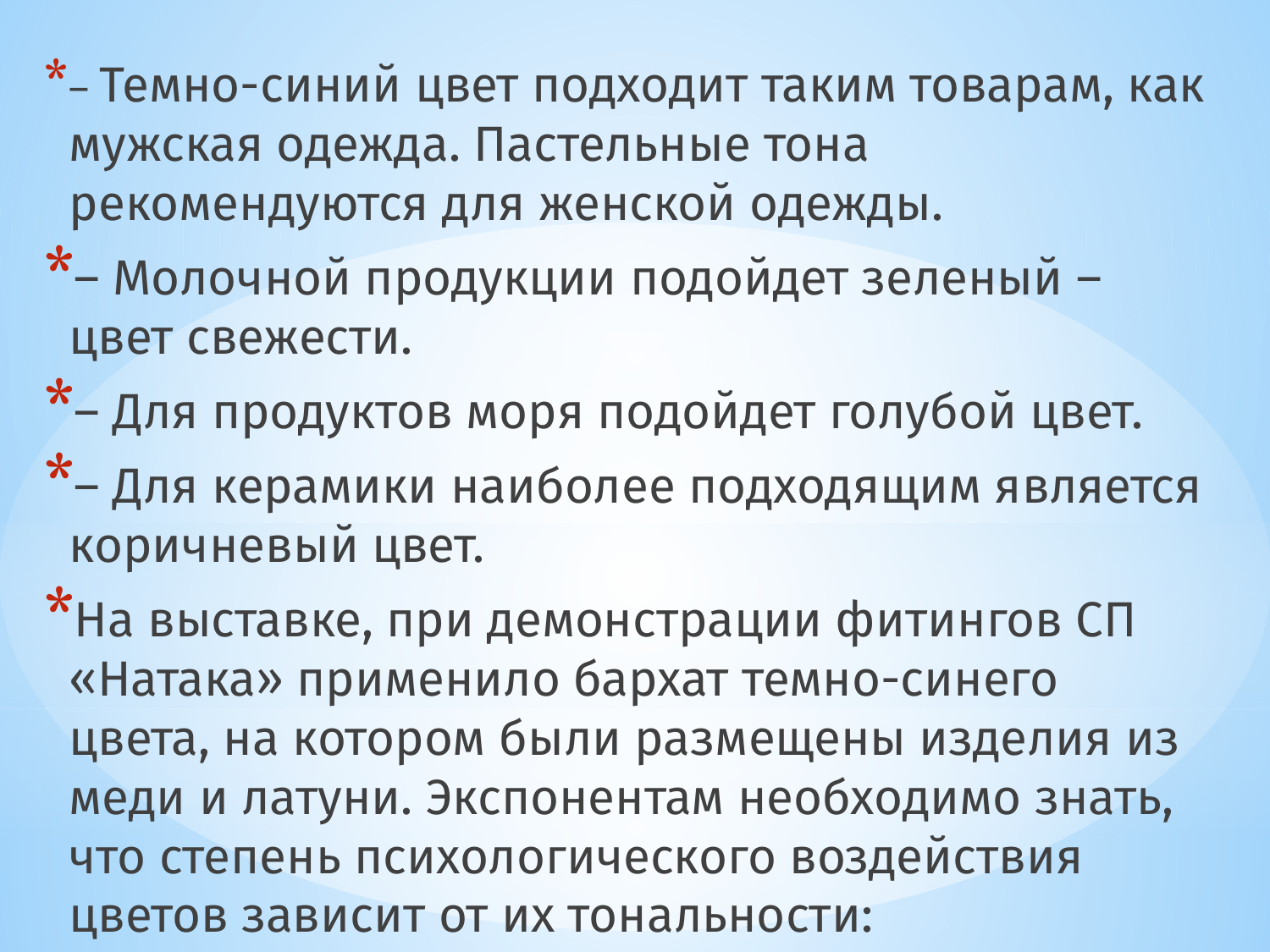

– Темно-синий цвет подходит таким товарам, как мужская одежда. Пастельные тона рекомендуются для женской одежды.
– Молочной продукции подойдет зеленый – цвет свежести.
– Для продуктов моря подойдет голубой цвет.
– Для керамики наиболее подходящим является коричневый цвет.
На выставке, при демонстрации фитингов СП «Натака» применило бархат темно-синего цвета, на котором были размещены изделия из меди и латуни. Экспонентам необходимо знать, что степень психологического воздействия цветов зависит от их тональности:

#